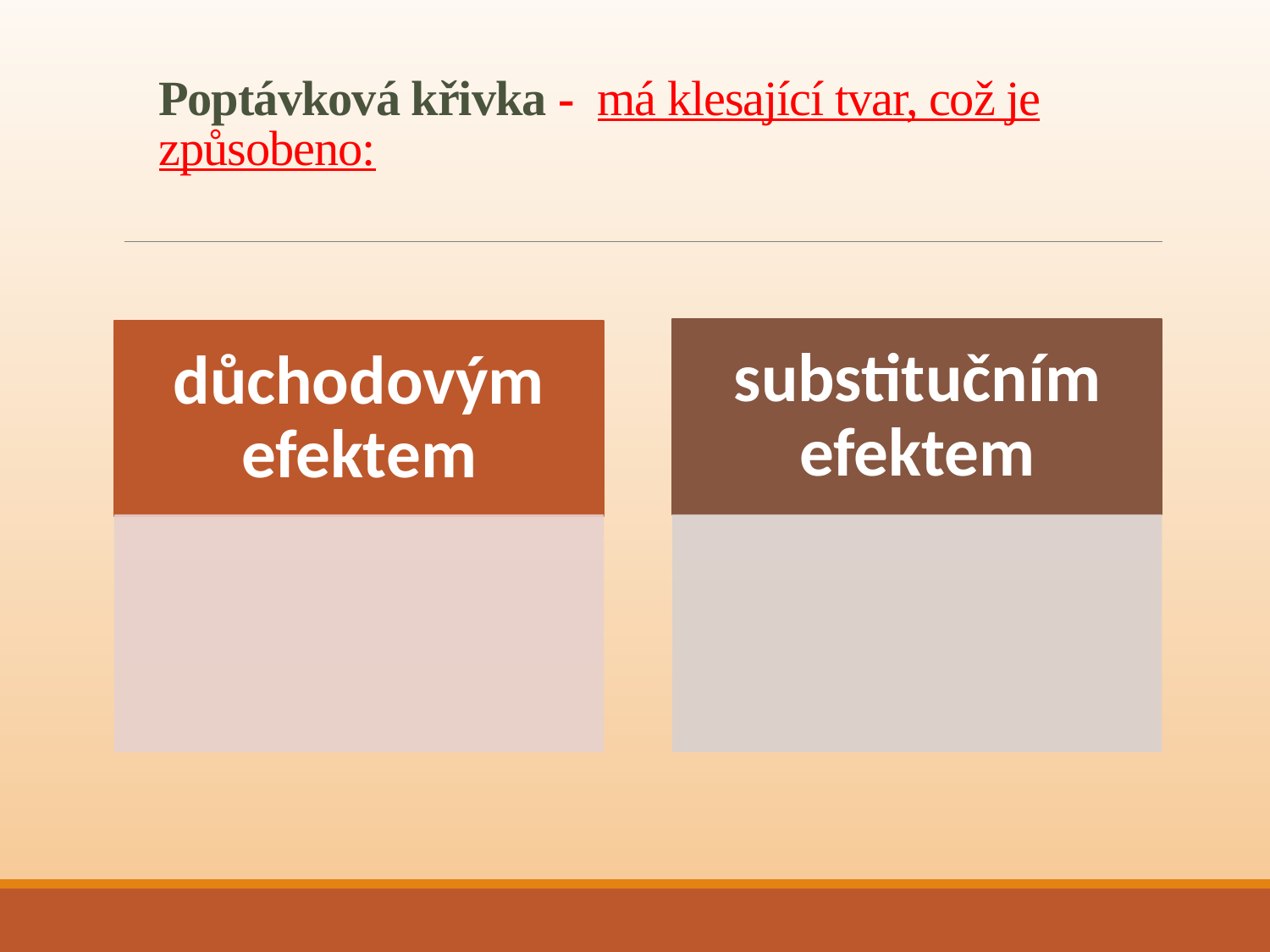

# Poptávková křivka -  má klesající tvar, což je způsobeno:
důchodovým efektem
substitučním efektem